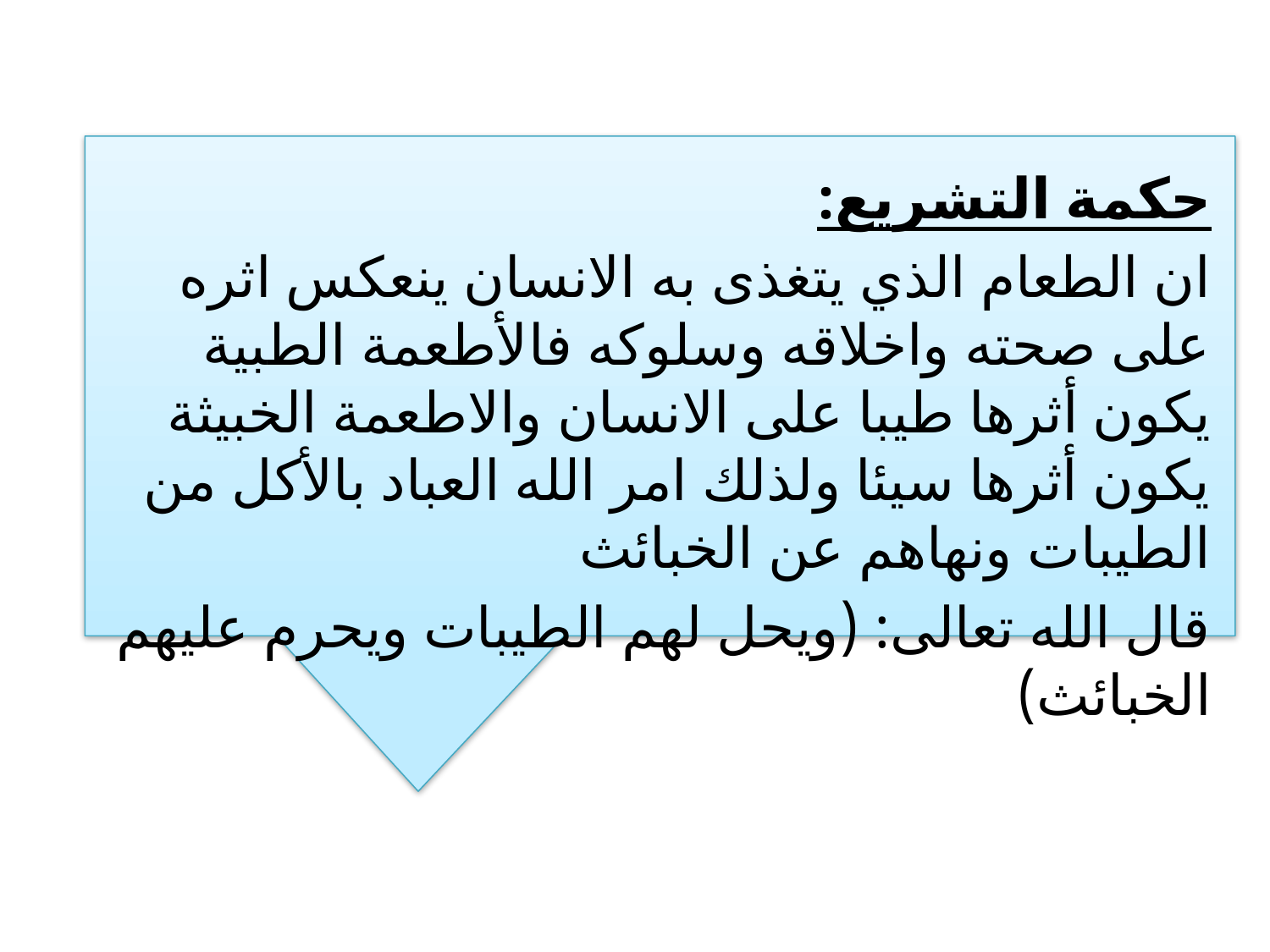

حكمة التشريع:
ان الطعام الذي يتغذى به الانسان ينعكس اثره على صحته واخلاقه وسلوكه فالأطعمة الطبية يكون أثرها طيبا على الانسان والاطعمة الخبيثة يكون أثرها سيئا ولذلك امر الله العباد بالأكل من الطيبات ونهاهم عن الخبائث
قال الله تعالى: (ويحل لهم الطيبات ويحرم عليهم الخبائث)